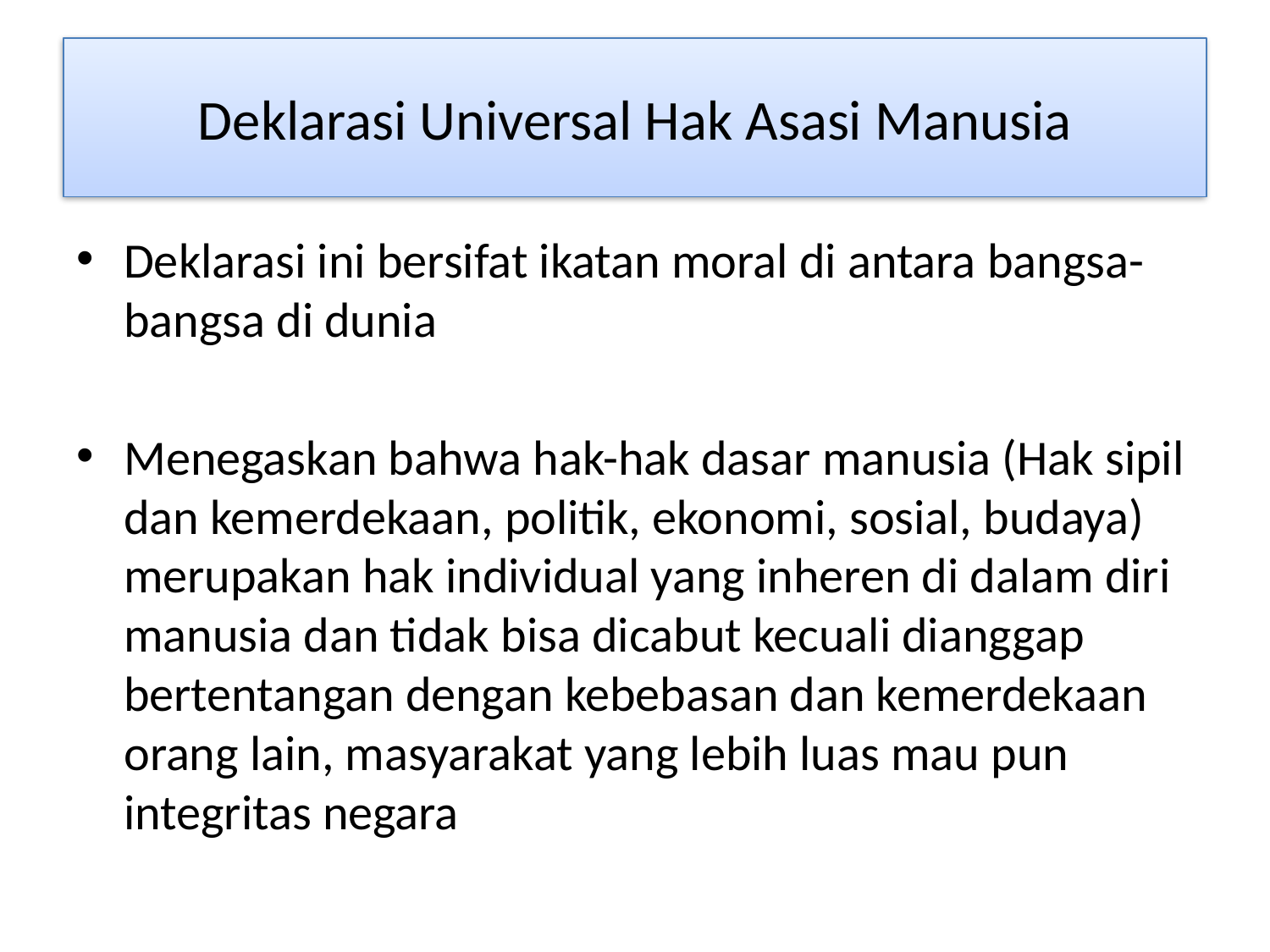

# Deklarasi Universal Hak Asasi Manusia
Deklarasi ini bersifat ikatan moral di antara bangsa-bangsa di dunia

Menegaskan bahwa hak-hak dasar manusia (Hak sipil dan kemerdekaan, politik, ekonomi, sosial, budaya) merupakan hak individual yang inheren di dalam diri manusia dan tidak bisa dicabut kecuali dianggap bertentangan dengan kebebasan dan kemerdekaan orang lain, masyarakat yang lebih luas mau pun integritas negara